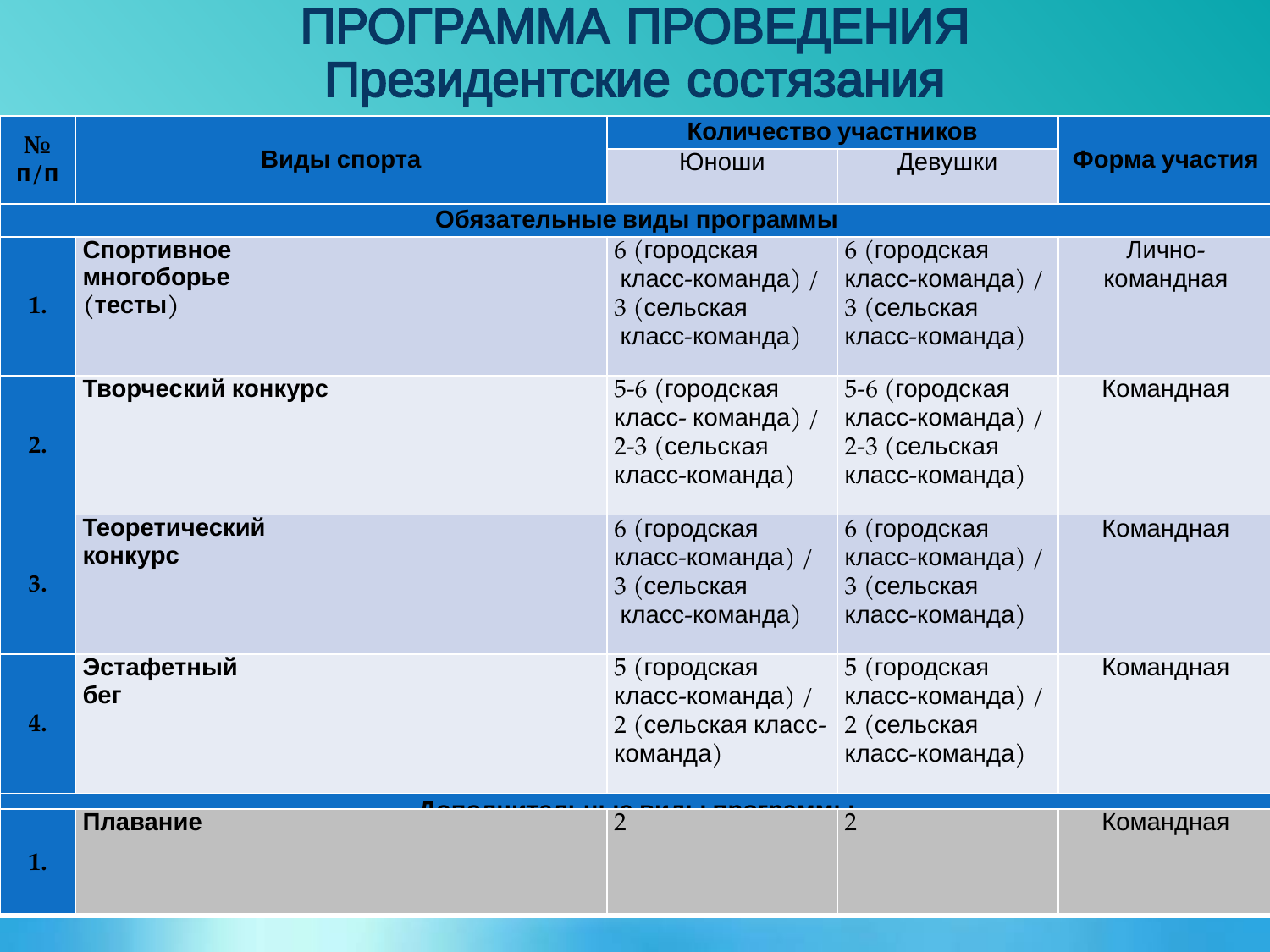

ПРОГРАММА ПРОВЕДЕНИЯ
Президентские состязания

| № п/п | Виды спорта | Количество участников |  | Форма участия |
| --- | --- | --- | --- | --- |
|  |  | Юноши | Девушки |  |
| Обязательные виды программы |  |  |  |  |
| 1. | Спортивное многоборье (тесты) | 6 (городская класс-команда) / 3 (сельская класс-команда) | 6 (городская класс-команда) / 3 (сельская класс-команда) | Лично- командная |
| 2. | Творческий конкурс | 5-6 (городская класс- команда) / 2-3 (сельская класс-команда) | 5-6 (городская класс-команда) / 2-3 (сельская класс-команда) | Командная |
| 3. | Теоретический конкурс | 6 (городская класс-команда) / 3 (сельская класс-команда) | 6 (городская класс-команда) / 3 (сельская класс-команда) | Командная |
| 4. | Эстафетный бег | 5 (городская класс-команда) / 2 (сельская класс-команда) | 5 (городская класс-команда) / 2 (сельская класс-команда) | Командная |
| Дополнительные виды программы |  |  |  |  |
| 1. | Плавание | 2 | 2 | Командная |
| --- | --- | --- | --- | --- |